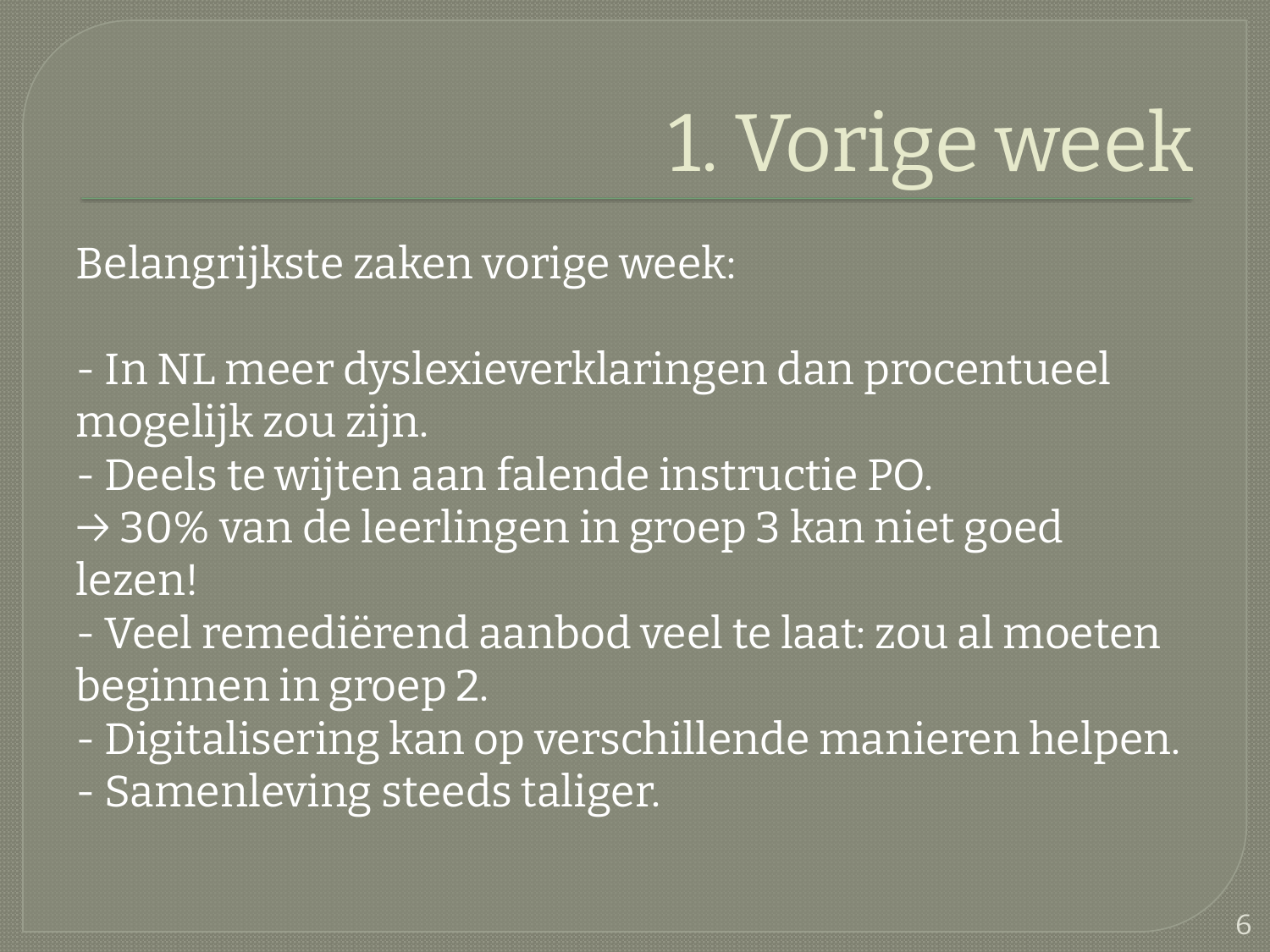

# 1. Vorige week
Belangrijkste zaken vorige week:

- In NL meer dyslexieverklaringen dan procentueel mogelijk zou zijn.
- Deels te wijten aan falende instructie PO.
→ 30% van de leerlingen in groep 3 kan niet goed lezen!
- Veel remediërend aanbod veel te laat: zou al moeten beginnen in groep 2.
- Digitalisering kan op verschillende manieren helpen.
- Samenleving steeds taliger.
6